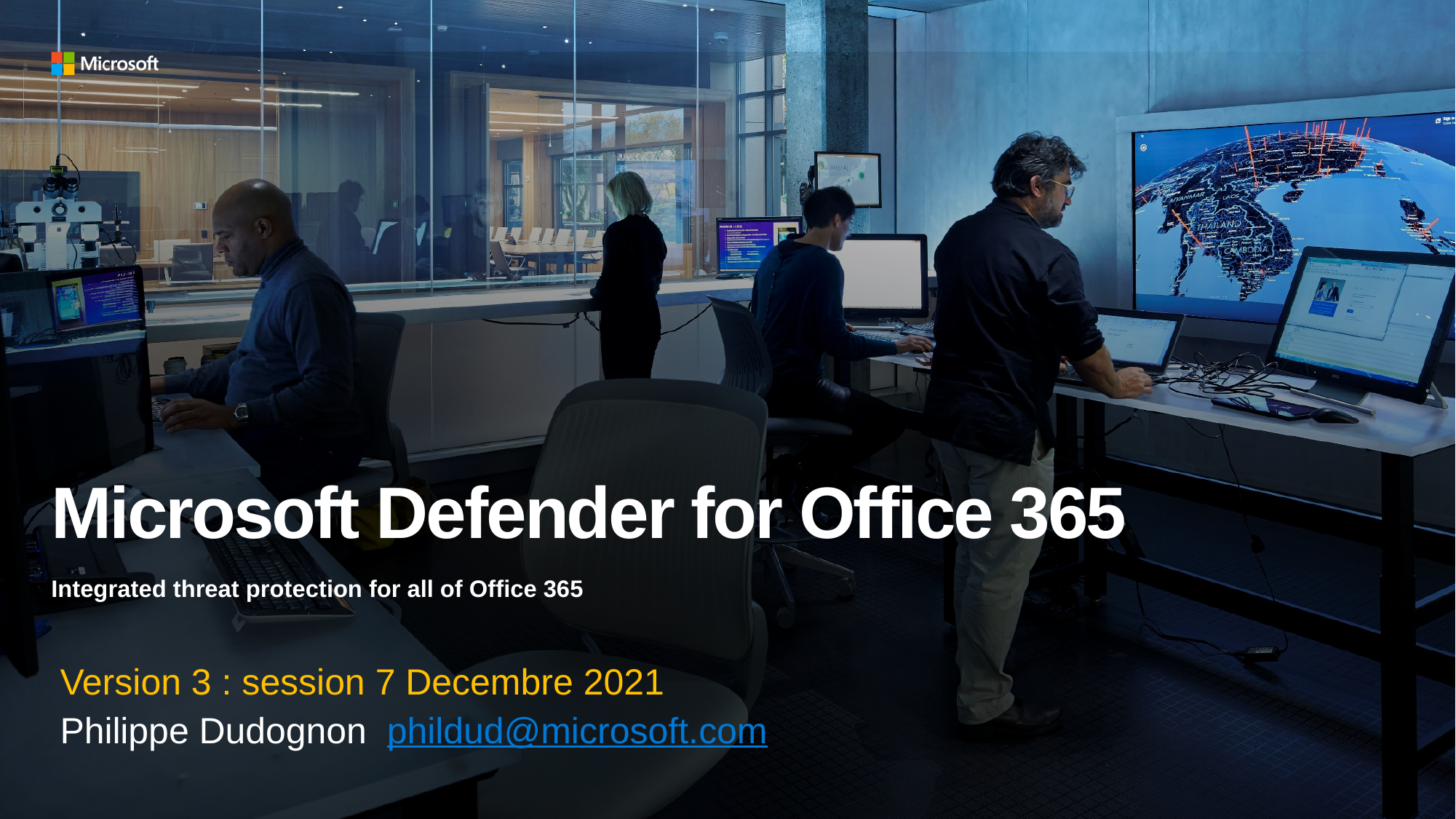

# Microsoft Defender for Office 365
Integrated threat protection for all of Office 365
Version 3 : session 7 Decembre 2021
Philippe Dudognon  phildud@microsoft.com